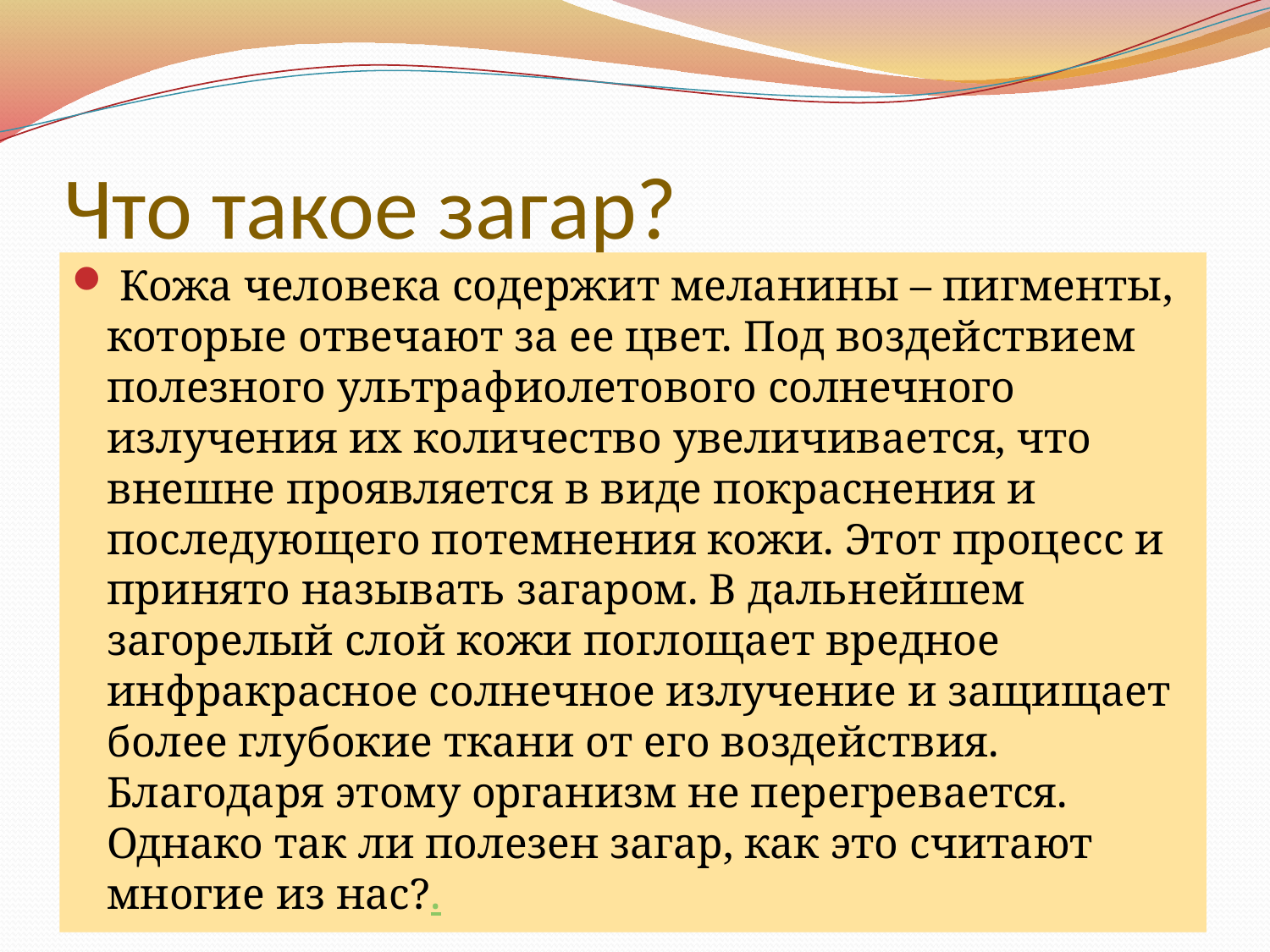

# Что такое загар?
 Кожа человека содержит меланины – пигменты, которые отвечают за ее цвет. Под воздействием полезного ультрафиолетового солнечного излучения их количество увеличивается, что внешне проявляется в виде покраснения и последующего потемнения кожи. Этот процесс и принято называть загаром. В дальнейшем загорелый слой кожи поглощает вредное инфракрасное солнечное излучение и защищает более глубокие ткани от его воздействия. Благодаря этому организм не перегревается. Однако так ли полезен загар, как это считают многие из нас?.